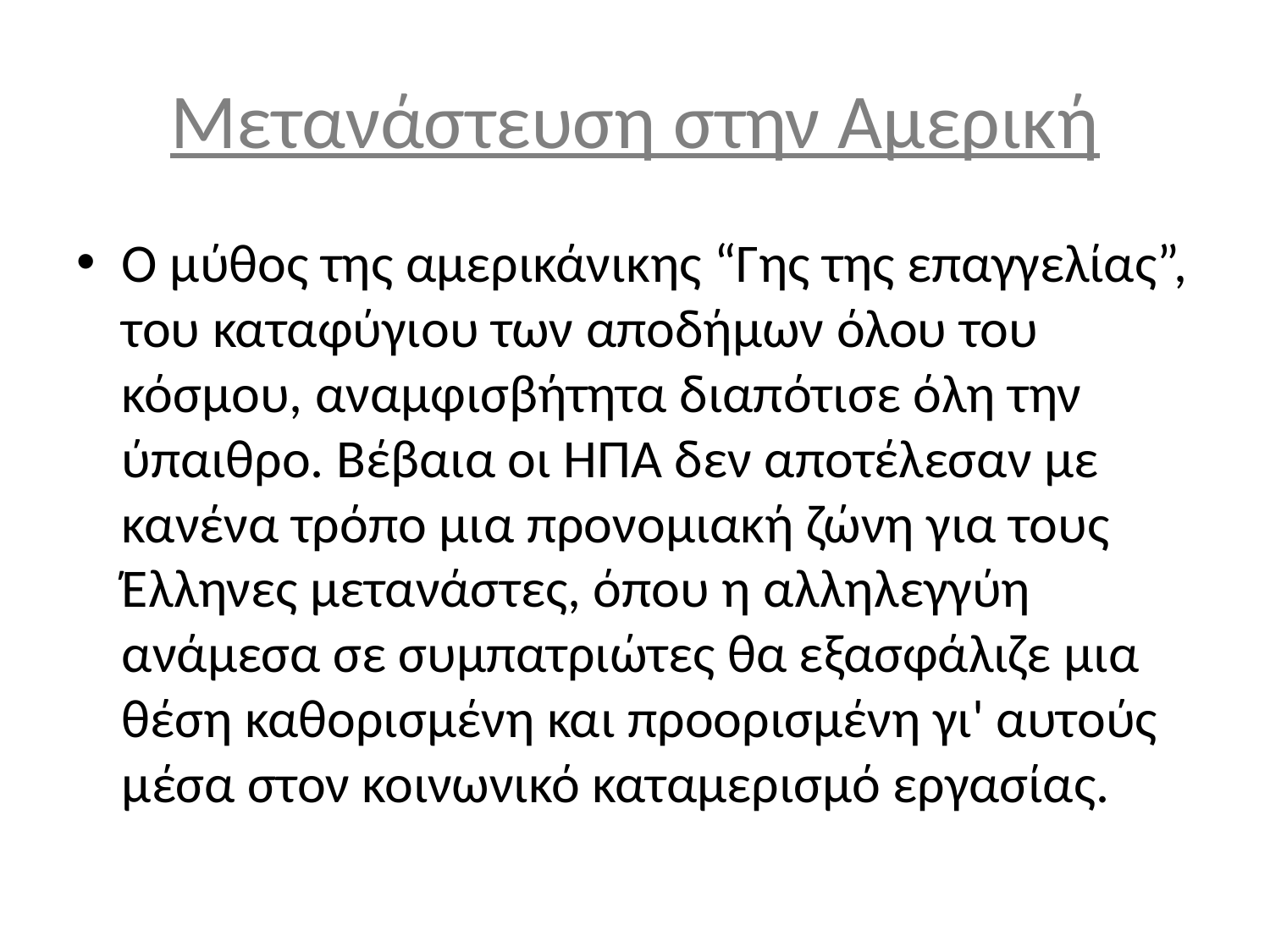

# Μετανάστευση στην Αμερική
Ο μύθος της αμερικάνικης “Γης της επαγγελίας”, του καταφύγιου των αποδήμων όλου του κόσμου, αναμφισβήτητα διαπότισε όλη την ύπαιθρο. Βέβαια οι ΗΠΑ δεν αποτέλεσαν με κανένα τρόπο μια προνομιακή ζώνη για τους Έλληνες μετανάστες, όπου η αλληλεγγύη ανάμεσα σε συμπατριώτες θα εξασφάλιζε μια θέση καθορισμένη και προορισμένη γι' αυτούς μέσα στον κοινωνικό καταμερισμό εργασίας.